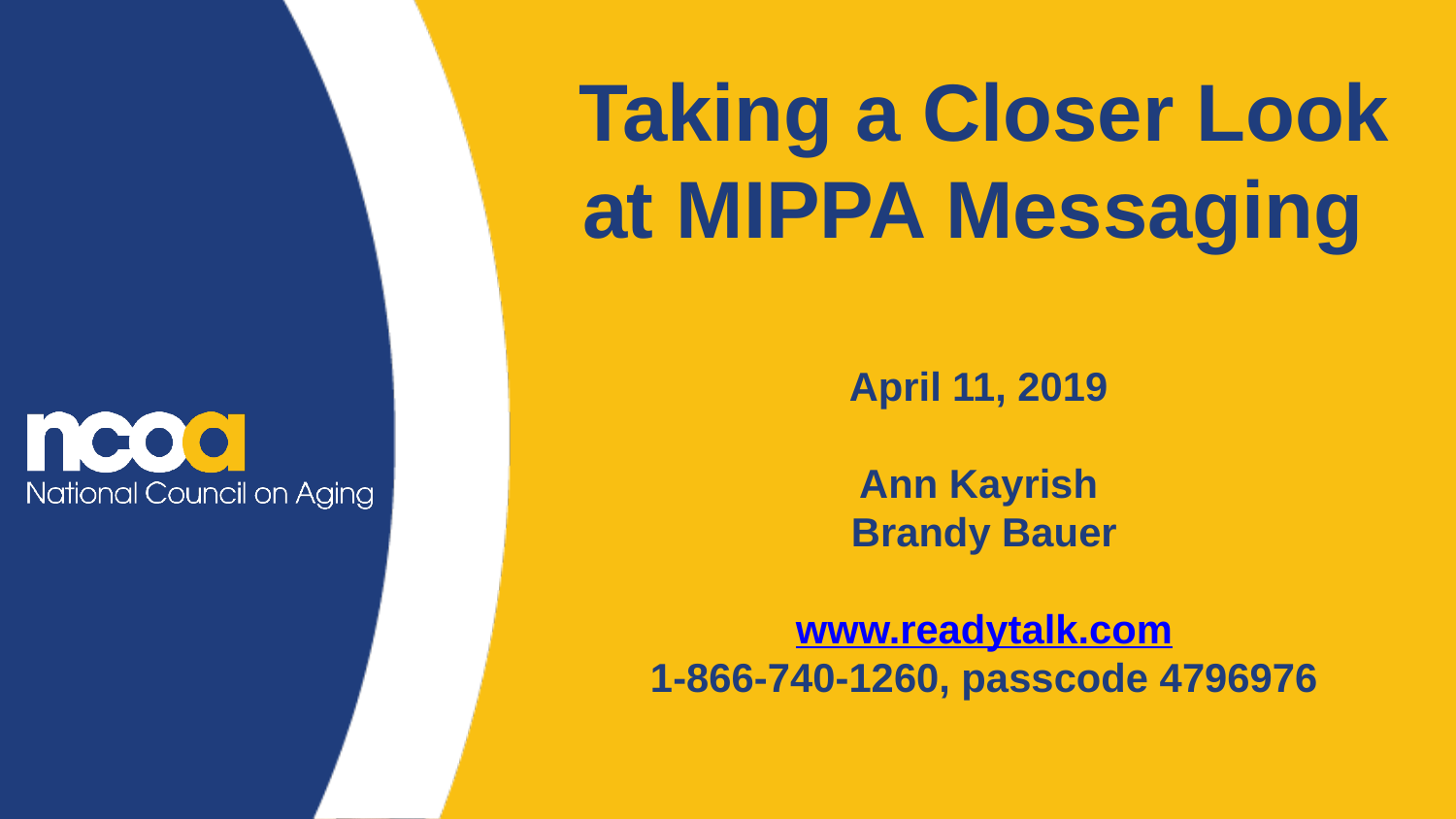

# Taking a Closer Look at MIPPA Messaging April 11, 2019 Ann Kayrish Brandy Bauer www.readytalk.com 1-866-740-1260, passcode 4796976